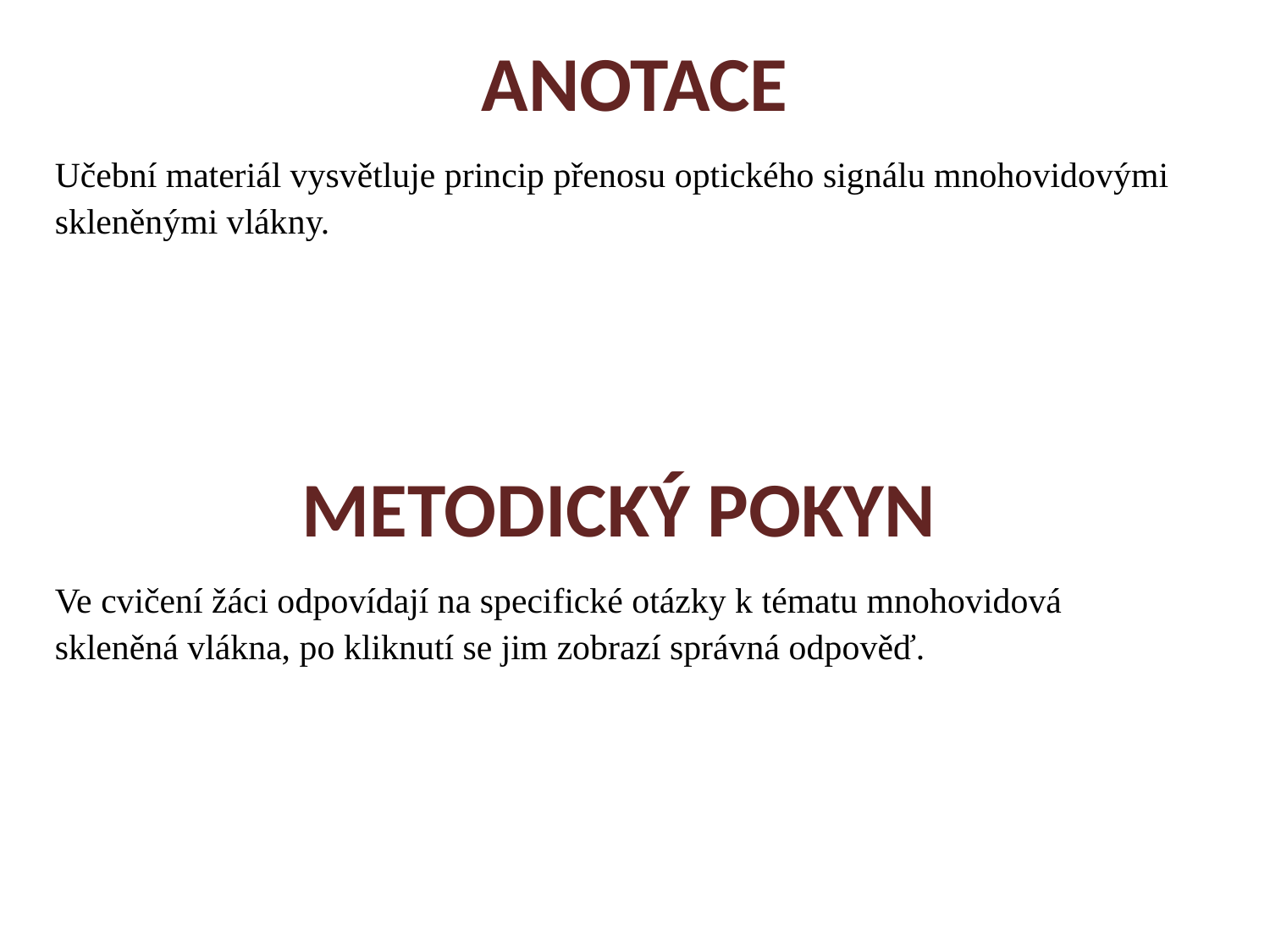

ANOTACE
Učební materiál vysvětluje princip přenosu optického signálu mnohovidovými skleněnými vlákny.
METODICKÝ POKYN
Ve cvičení žáci odpovídají na specifické otázky k tématu mnohovidová skleněná vlákna, po kliknutí se jim zobrazí správná odpověď.